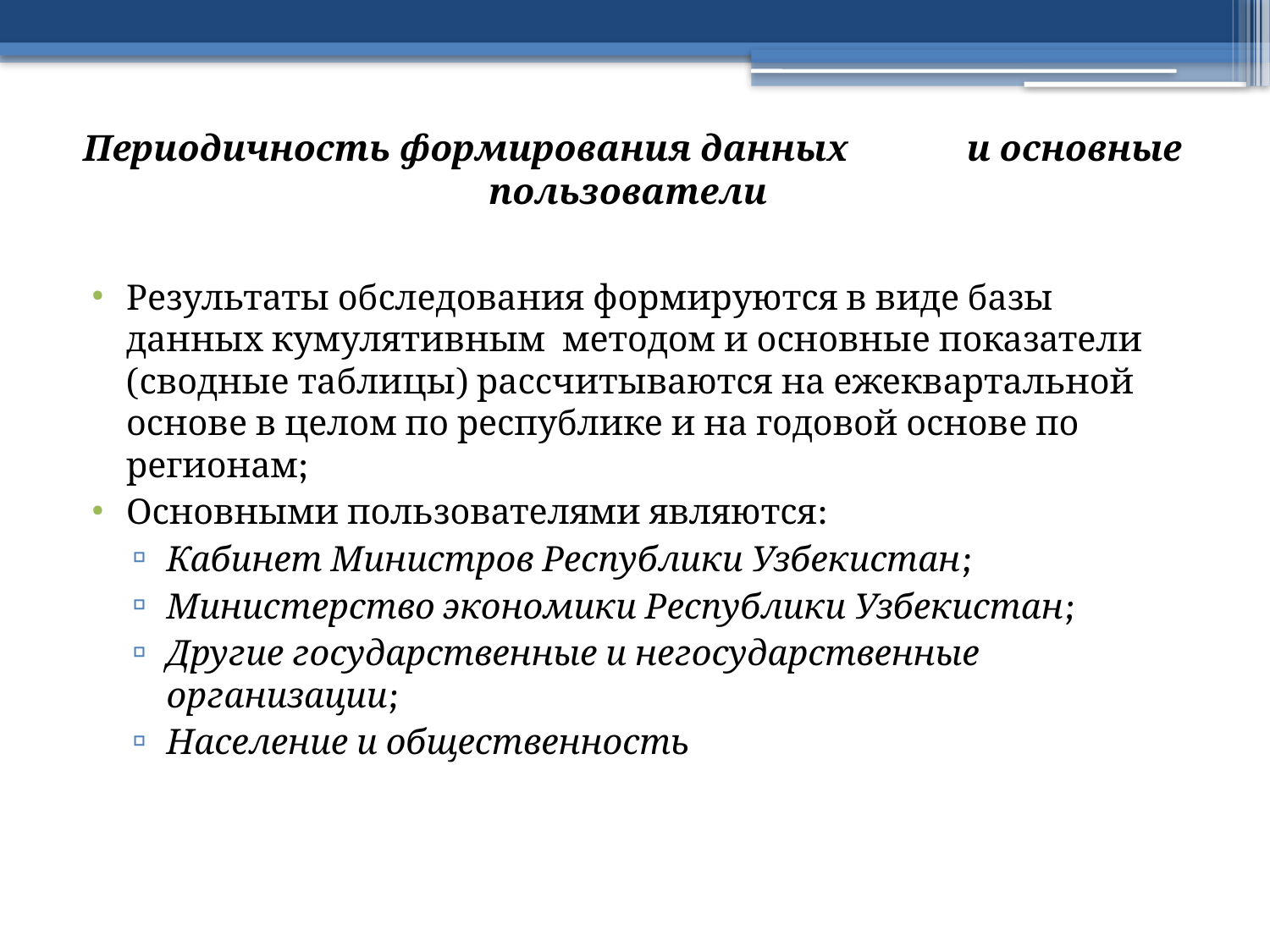

# Периодичность формирования данных             и основные пользователи
Результаты обследования формируются в виде базы данных кумулятивным  методом и основные показатели (сводные таблицы) рассчитываются на ежеквартальной основе в целом по республике и на годовой основе по регионам;
Основными пользователями являются:
Кабинет Министров Республики Узбекистан;
Министерство экономики Республики Узбекистан;
Другие государственные и негосударственные организации;
Население и общественность